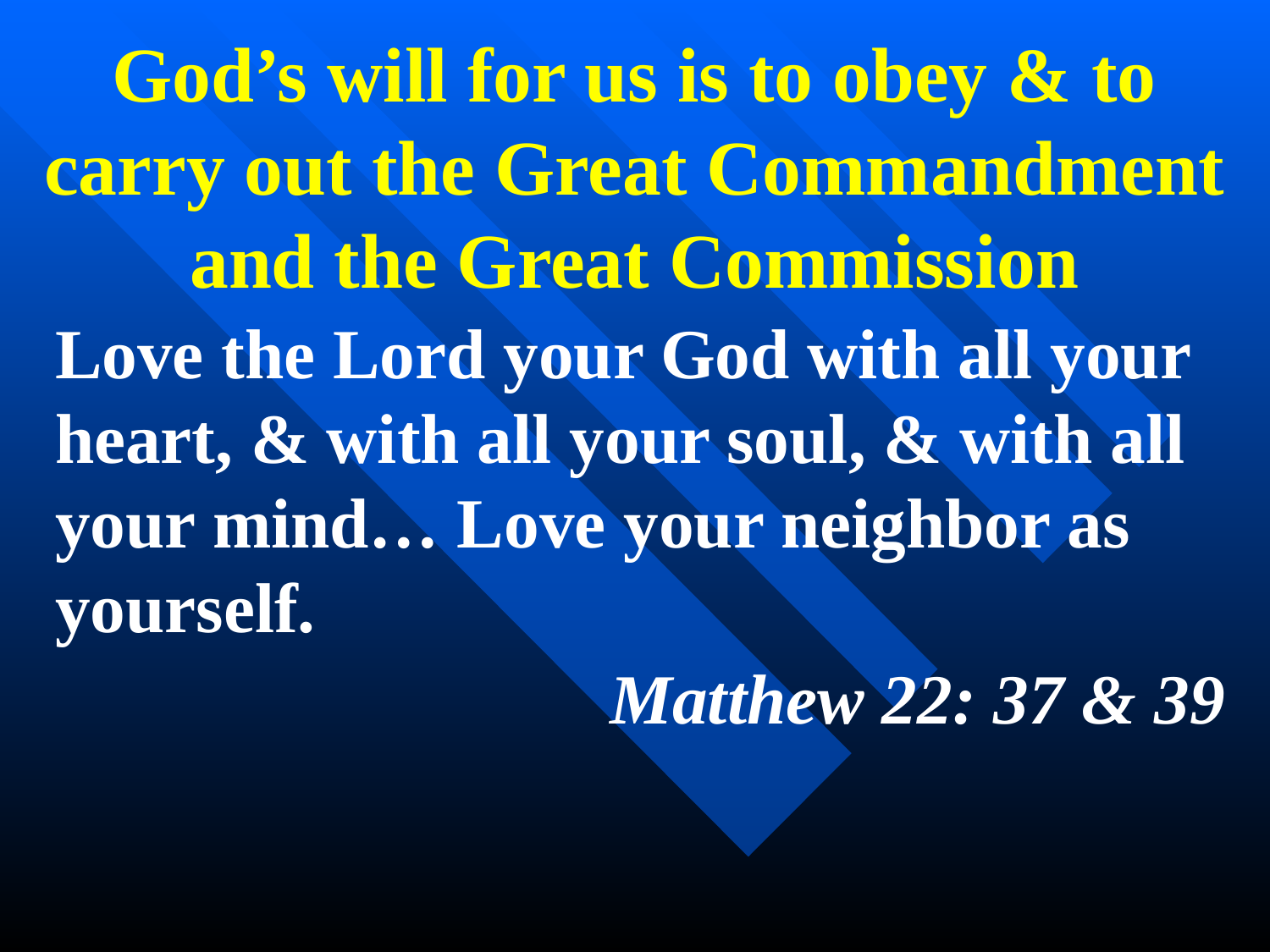

# God’s will for us is to obey & to carry out the Great Commandment and the Great Commission
Love the Lord your God with all your heart, & with all your soul, & with all your mind… Love your neighbor as yourself.
Matthew 22: 37 & 39